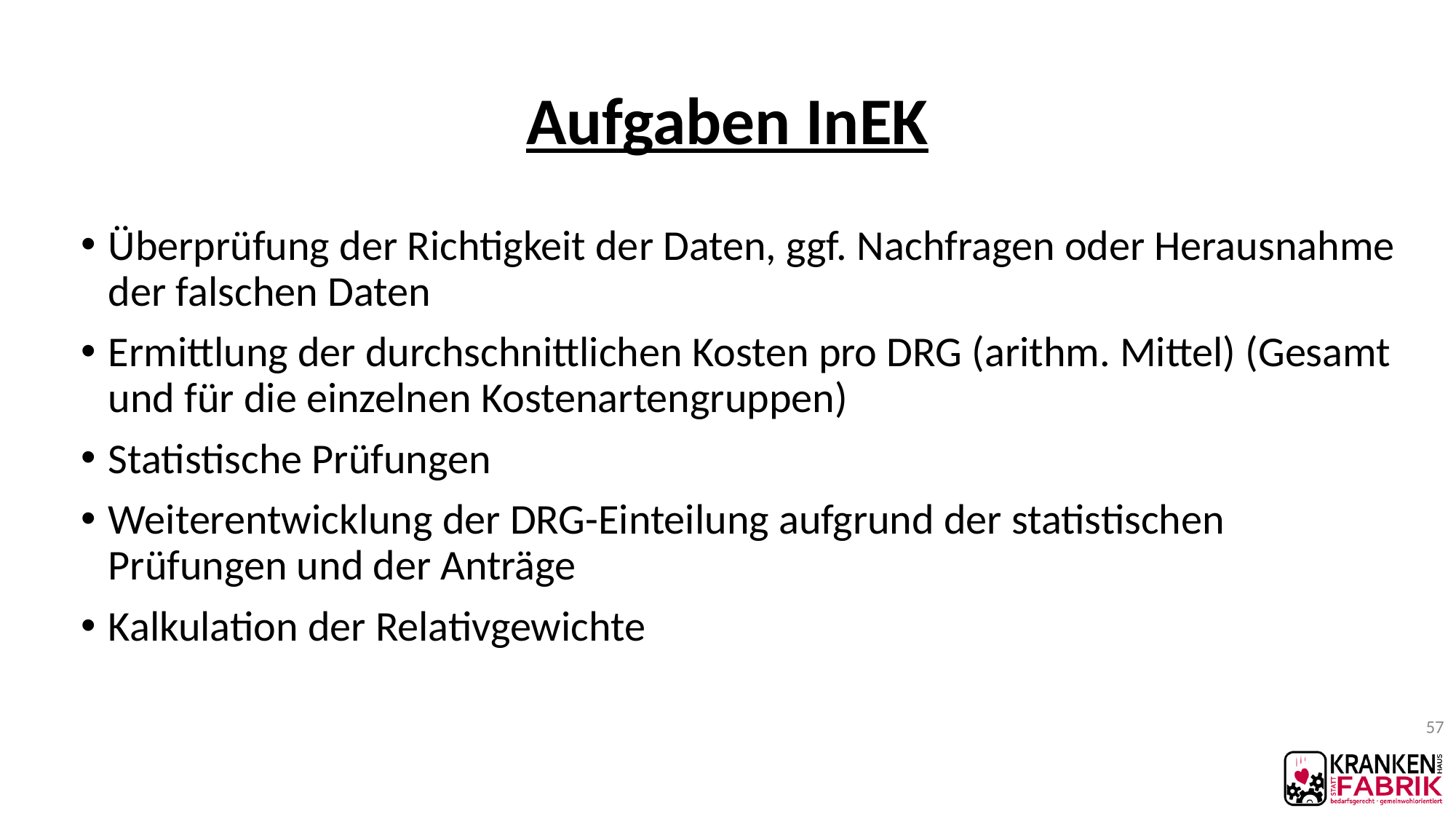

# Aufgaben InEK
Überprüfung der Richtigkeit der Daten, ggf. Nachfragen oder Herausnahme der falschen Daten
Ermittlung der durchschnittlichen Kosten pro DRG (arithm. Mittel) (Gesamt und für die einzelnen Kostenartengruppen)
Statistische Prüfungen
Weiterentwicklung der DRG-Einteilung aufgrund der statistischen Prüfungen und der Anträge
Kalkulation der Relativgewichte
57